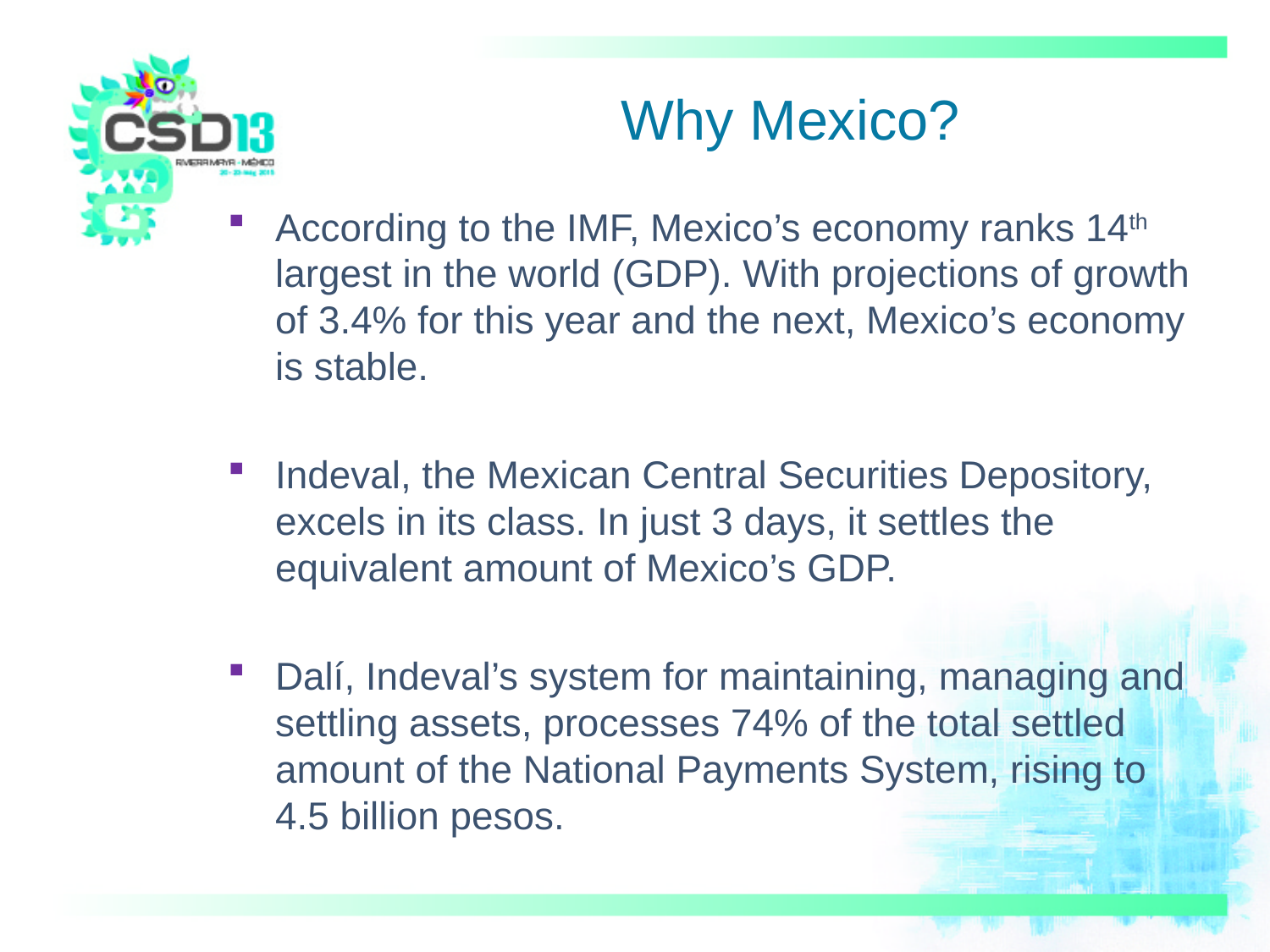

# Why Mexico?
According to the IMF, Mexico’s economy ranks 14th largest in the world (GDP). With projections of growth of 3.4% for this year and the next, Mexico’s economy is stable.

Indeval, the Mexican Central Securities Depository, excels in its class. In just 3 days, it settles the equivalent amount of Mexico’s GDP.

Dalí, Indeval’s system for maintaining, managing and settling assets, processes 74% of the total settled amount of the National Payments System, rising to 4.5 billion pesos.